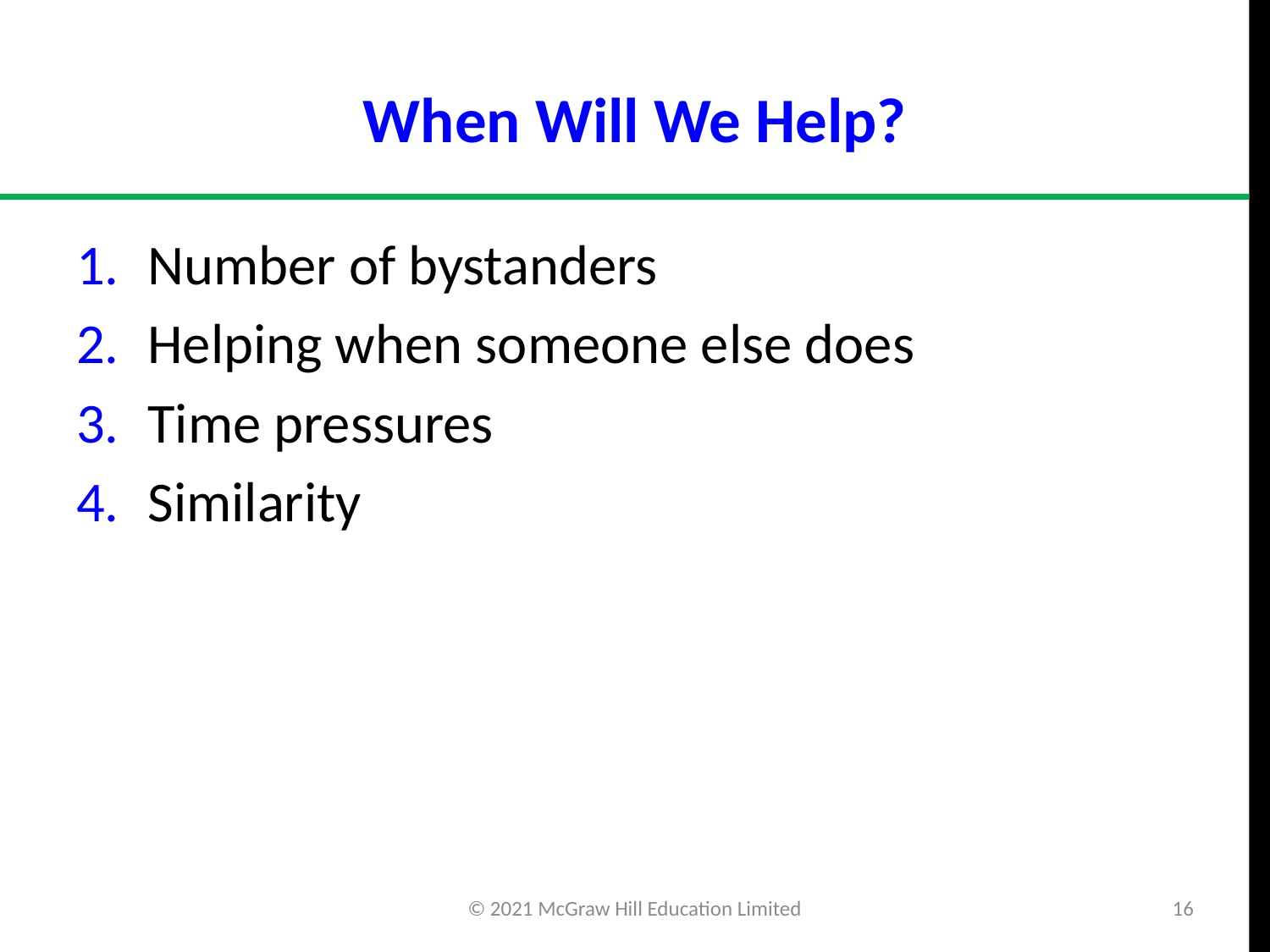

# When Will We Help?
Number of bystanders
Helping when someone else does
Time pressures
Similarity
© 2021 McGraw Hill Education Limited
16